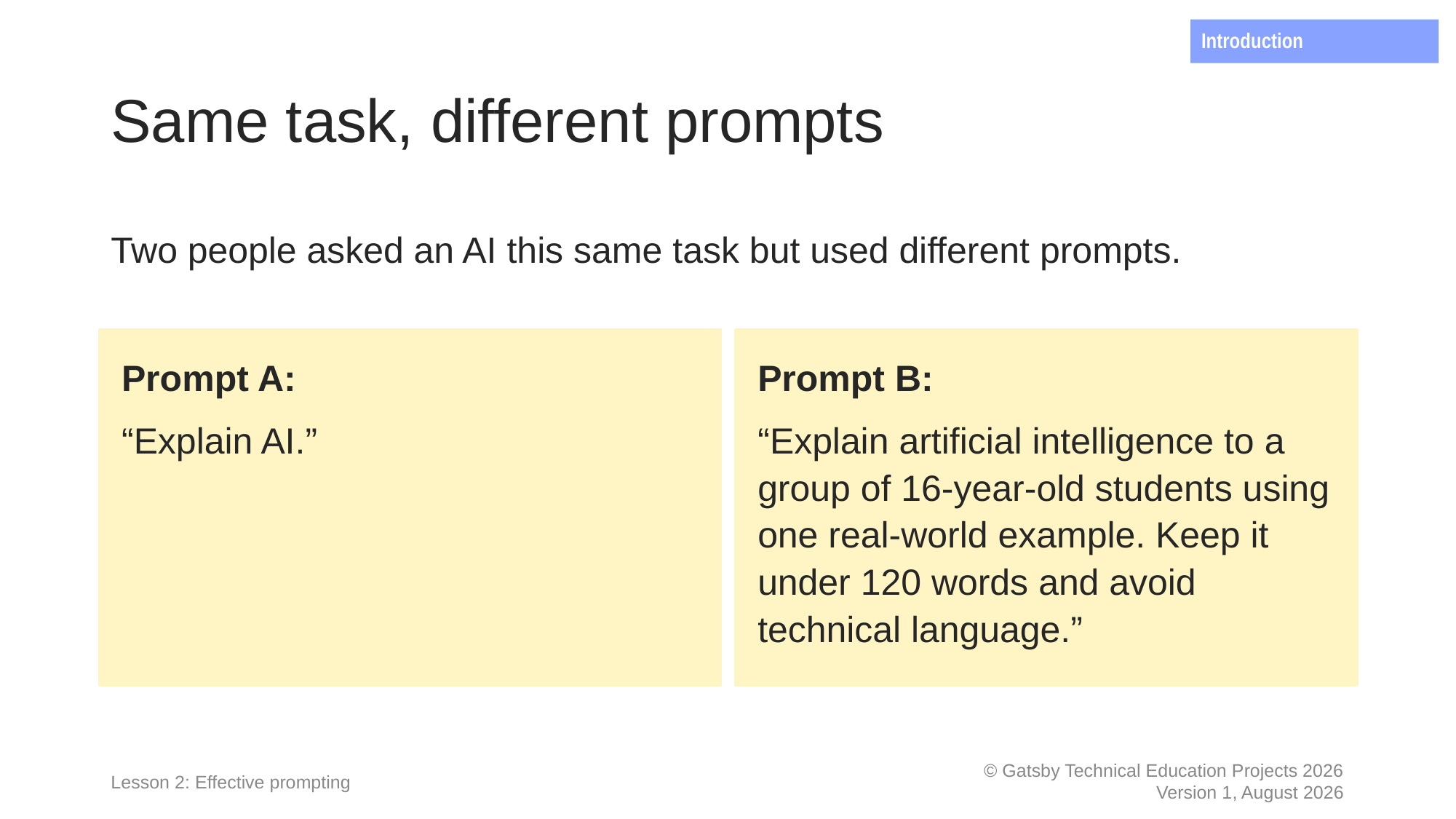

Introduction
# Same task, different prompts
Two people asked an AI this same task but used different prompts.
Prompt A:
“Explain AI.”

Prompt B:
“Explain artificial intelligence to a group of 16-year-old students using one real-world example. Keep it under 120 words and avoid technical language.”

Lesson 2: Effective prompting